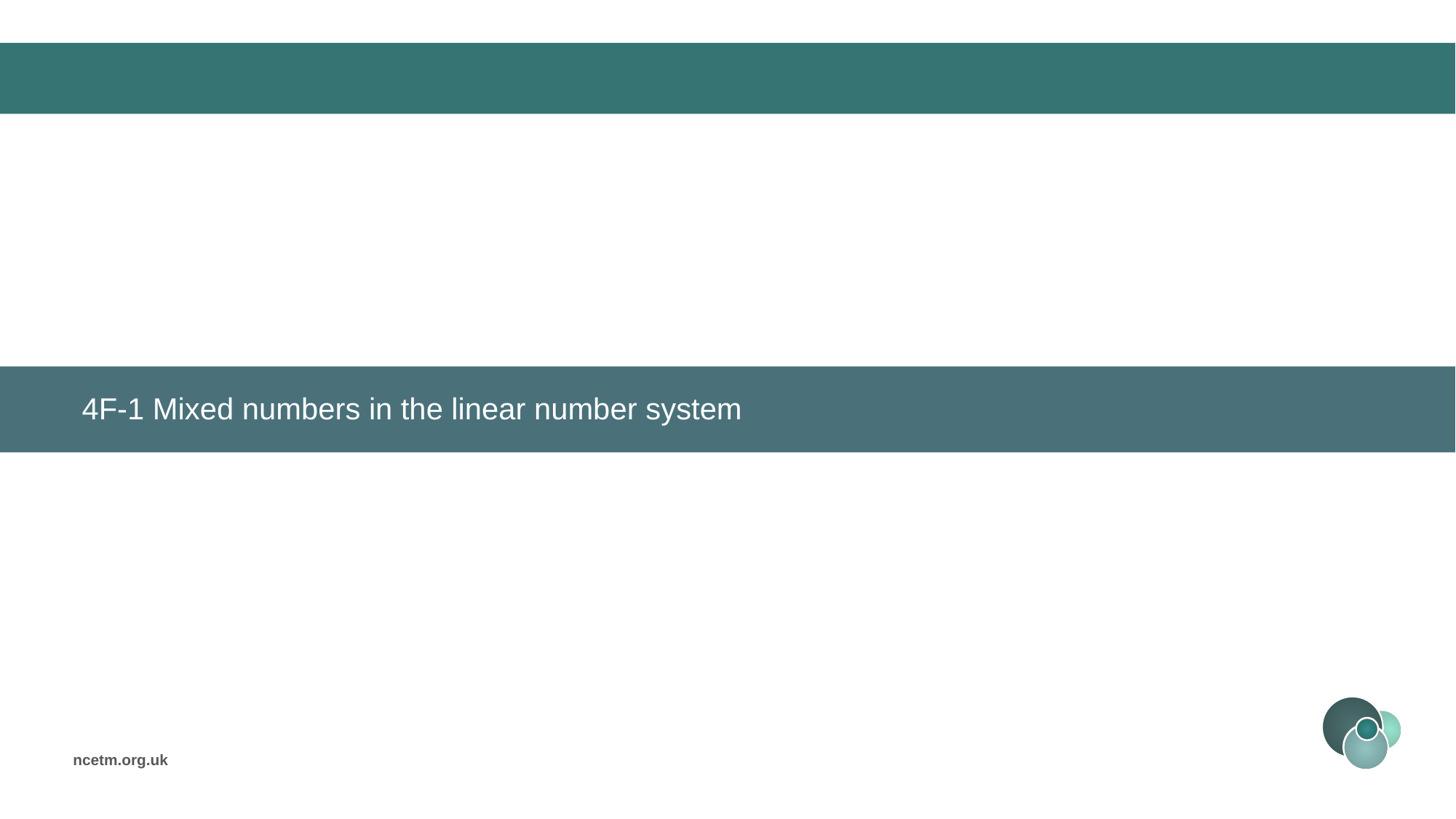

4F-1 Mixed numbers in the linear number system